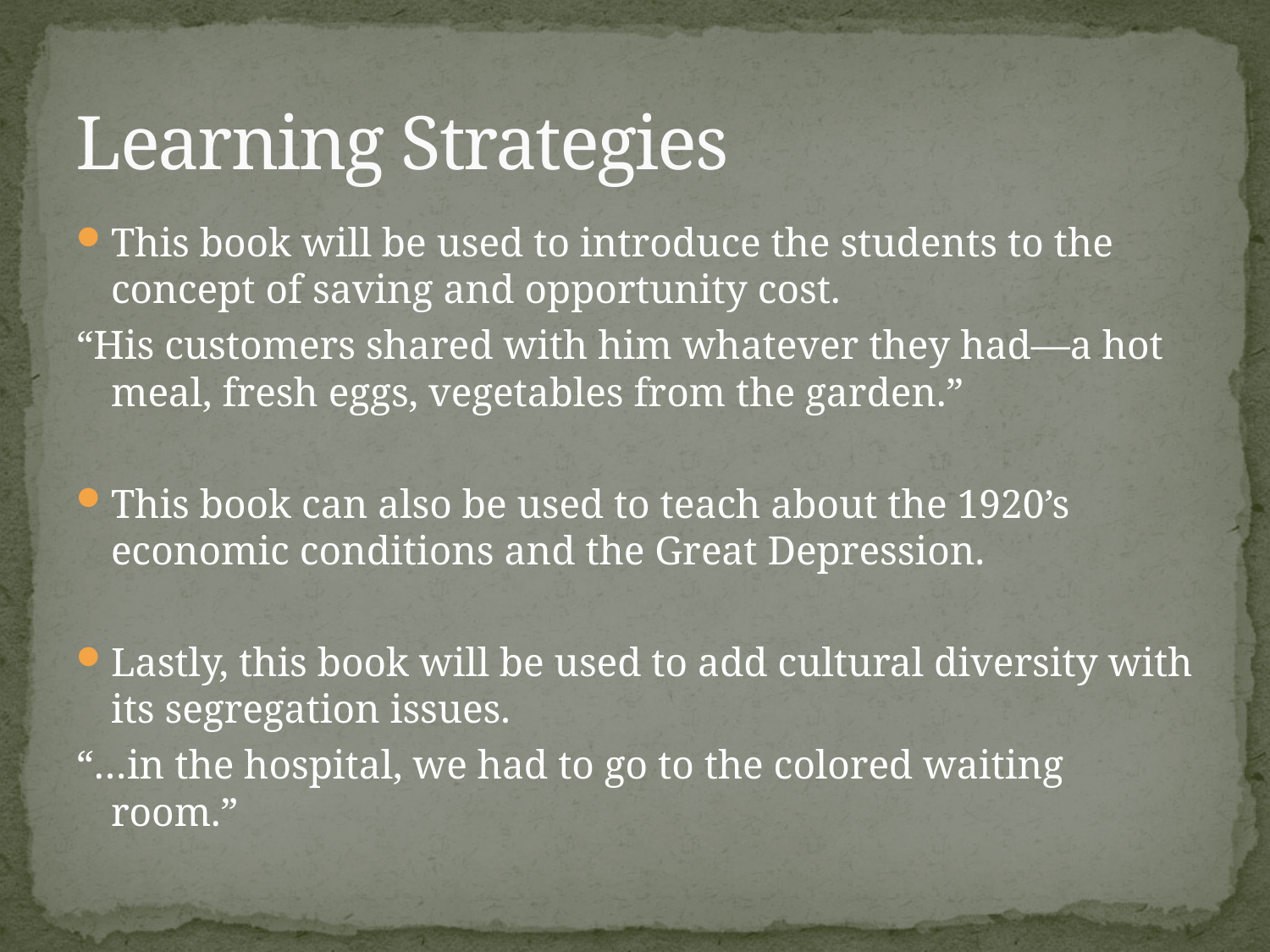

# Learning Strategies
This book will be used to introduce the students to the concept of saving and opportunity cost.
“His customers shared with him whatever they had—a hot meal, fresh eggs, vegetables from the garden.”

This book can also be used to teach about the 1920’s economic conditions and the Great Depression.

Lastly, this book will be used to add cultural diversity with its segregation issues.
“…in the hospital, we had to go to the colored waiting room.”